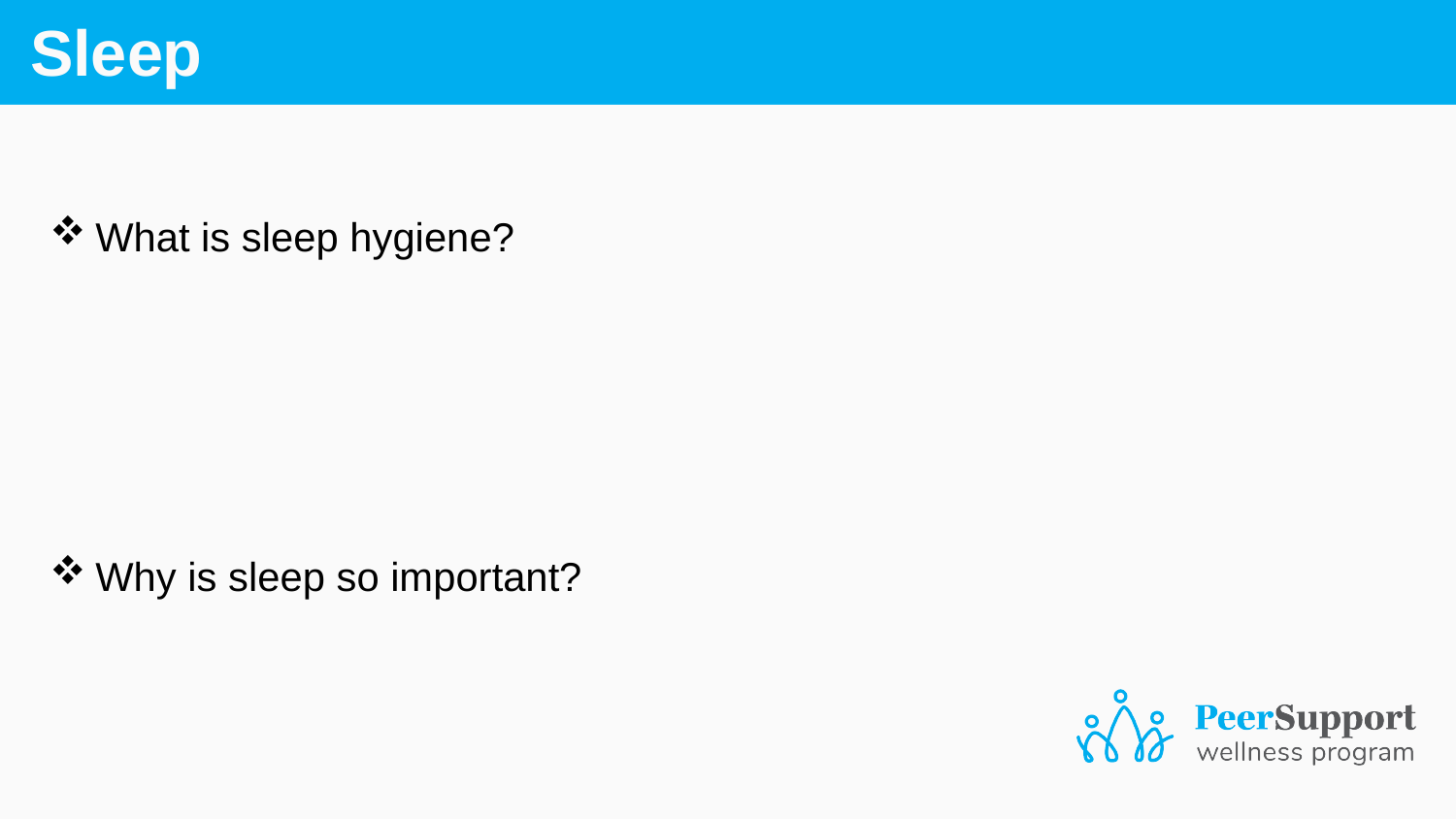

# Sleep
What is sleep hygiene?

Why is sleep so important?